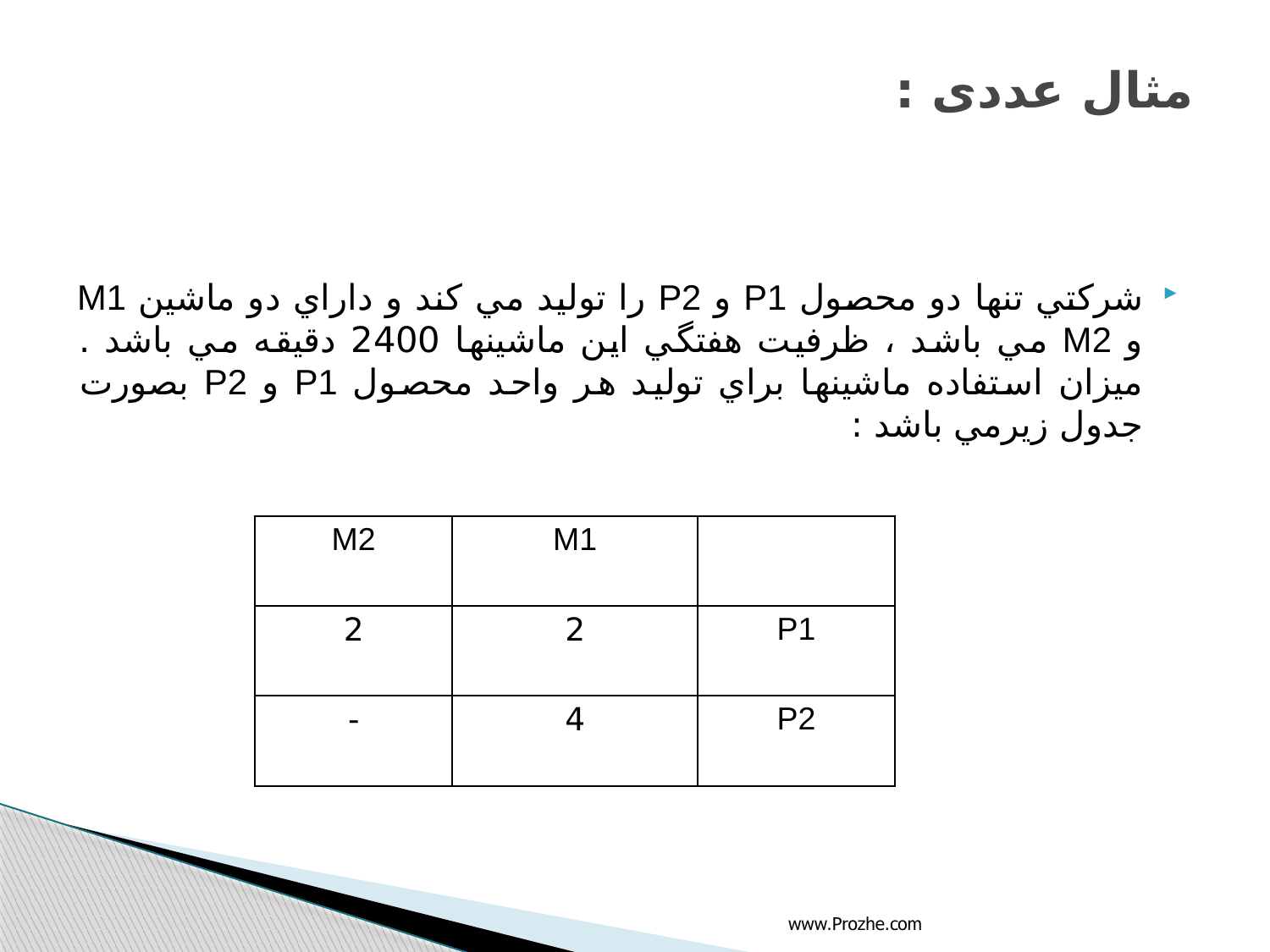

# مثال عددی :
شركتي تنها دو محصول P1 و P2 را توليد مي كند و داراي دو ماشين M1 و M2 مي باشد ، ظرفيت هفتگي اين ماشينها 2400 دقيقه مي باشد . ميزان استفاده ماشينها براي توليد هر واحد محصول P1 و P2 بصورت جدول زيرمي باشد :

| M2 | M1 |  |
| --- | --- | --- |
| 2 | 2 | P1 |
| - | 4 | P2 |
www.Prozhe.com